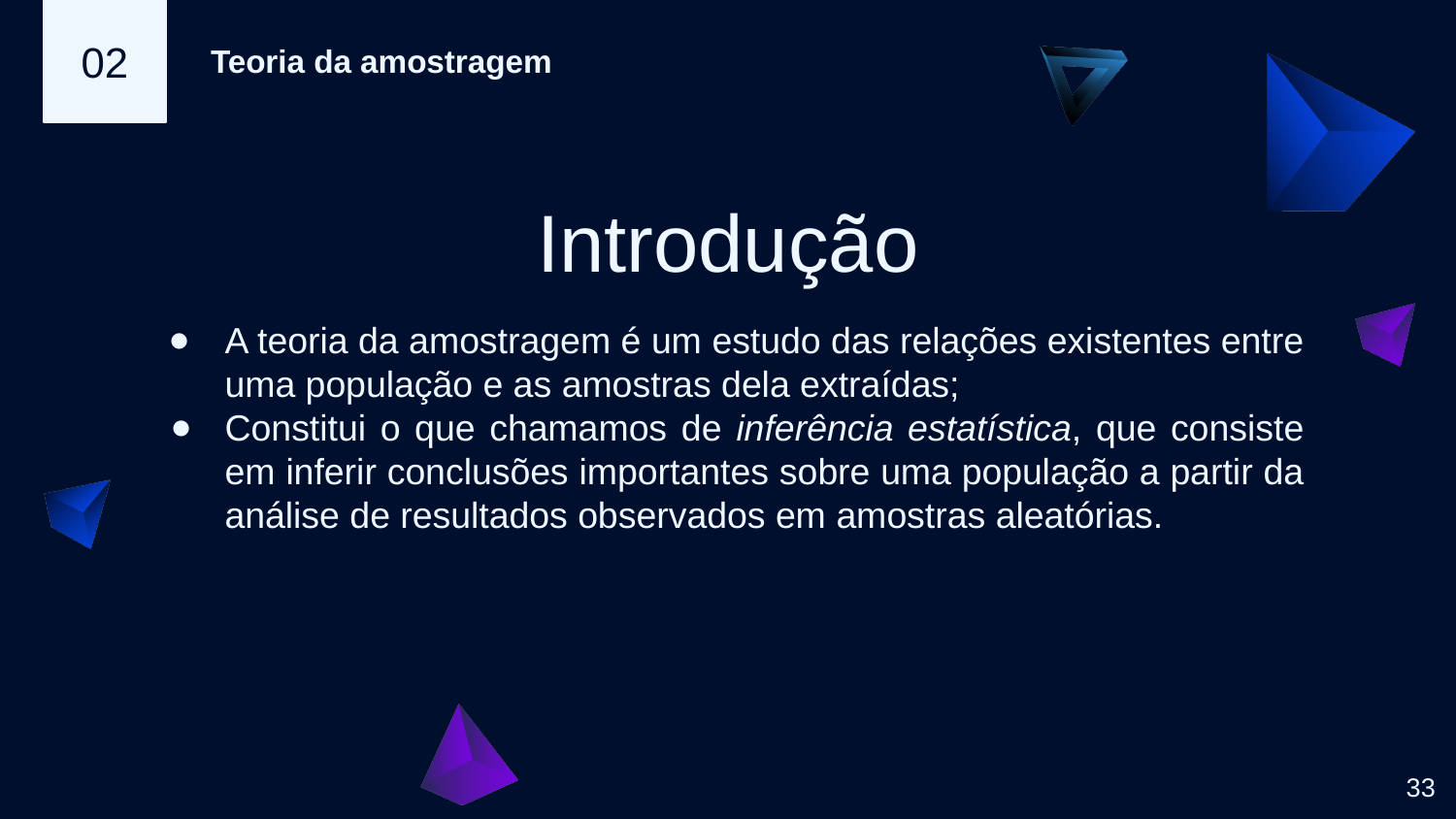

02
Teoria da amostragem
# Introdução
A teoria da amostragem é um estudo das relações existentes entre uma população e as amostras dela extraídas;
Constitui o que chamamos de inferência estatística, que consiste em inferir conclusões importantes sobre uma população a partir da análise de resultados observados em amostras aleatórias.
33